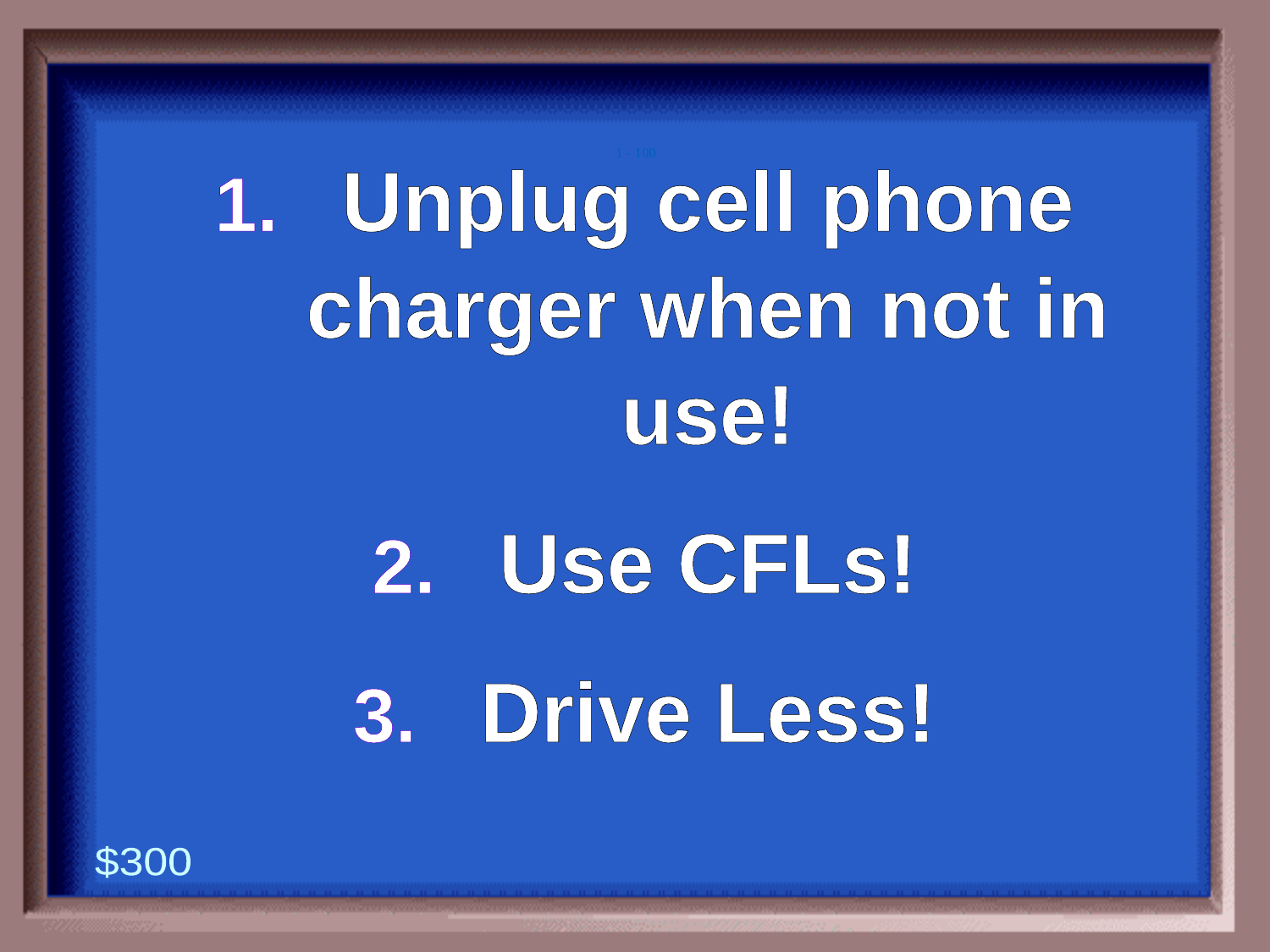

Unplug cell phone charger when not in use!
Use CFLs!
Drive Less!

1 - 100
$300